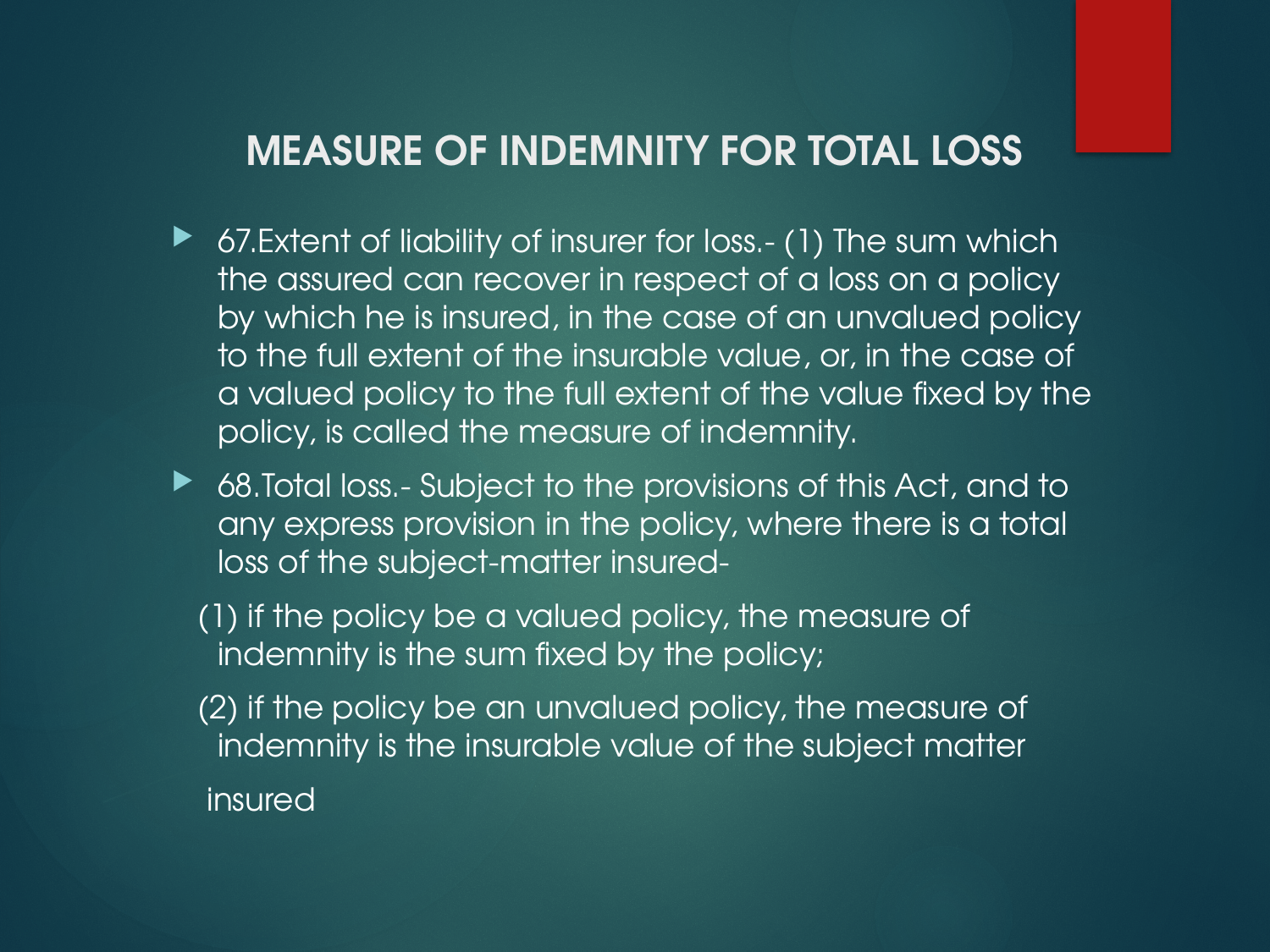

# MEASURE OF INDEMNITY FOR TOTAL LOSS
67.Extent of liability of insurer for loss.- (1) The sum which the assured can recover in respect of a loss on a policy by which he is insured, in the case of an unvalued policy to the full extent of the insurable value, or, in the case of a valued policy to the full extent of the value fixed by the policy, is called the measure of indemnity.
68.Total loss.- Subject to the provisions of this Act, and to any express provision in the policy, where there is a total loss of the subject-matter insured-
   (1) if the policy be a valued policy, the measure of indemnity is the sum fixed by the policy;
   (2) if the policy be an unvalued policy, the measure of indemnity is the insurable value of the subject matter
    insured